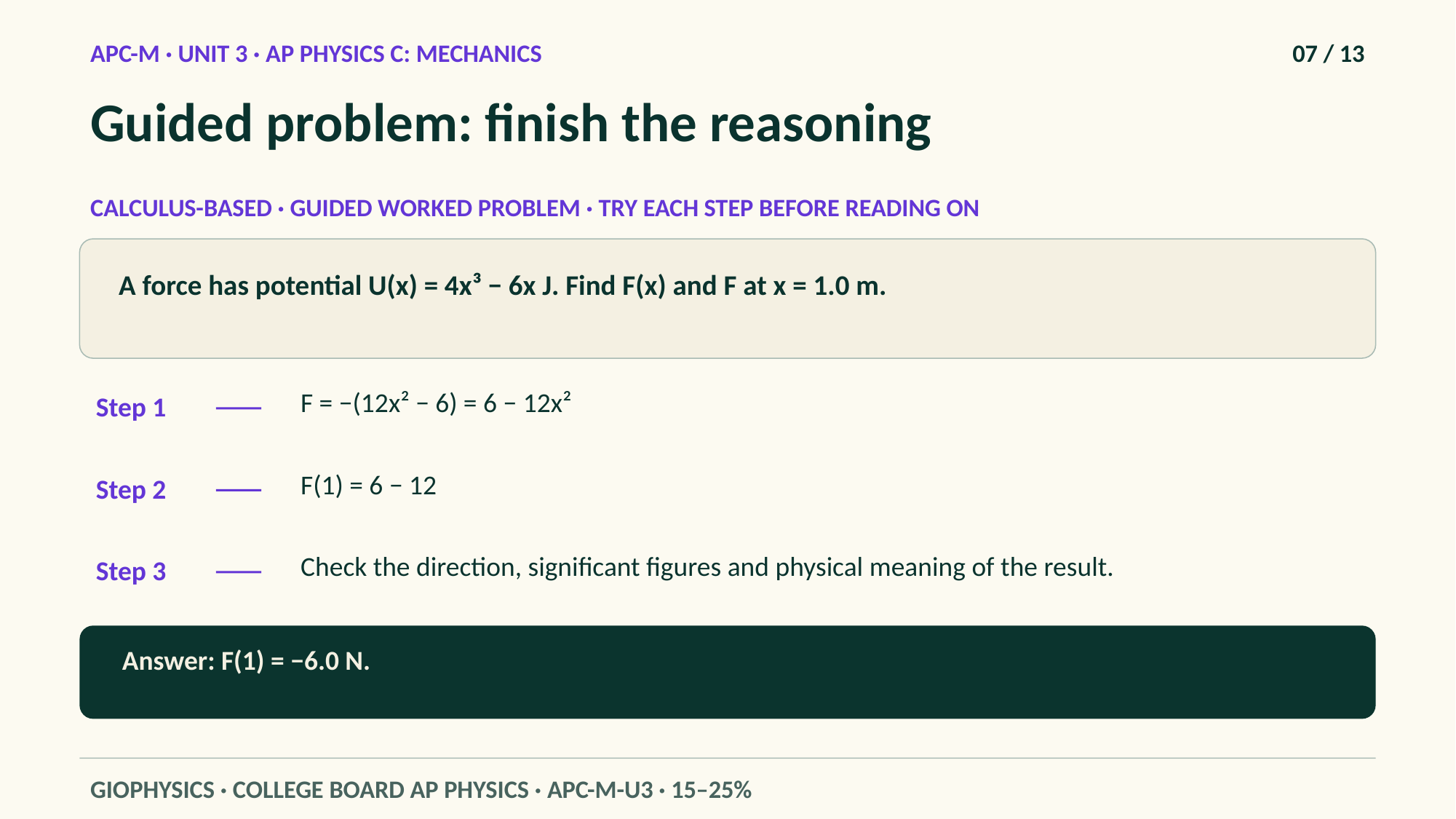

APC-M · UNIT 3 · AP PHYSICS C: MECHANICS
07 / 13
Guided problem: finish the reasoning
CALCULUS-BASED · GUIDED WORKED PROBLEM · TRY EACH STEP BEFORE READING ON

A force has potential U(x) = 4x³ − 6x J. Find F(x) and F at x = 1.0 m.
F = −(12x² − 6) = 6 − 12x²
Step 1

F(1) = 6 − 12
Step 2

Check the direction, significant figures and physical meaning of the result.
Step 3

Answer: F(1) = −6.0 N.

GIOPHYSICS · COLLEGE BOARD AP PHYSICS · APC-M-U3 · 15–25%